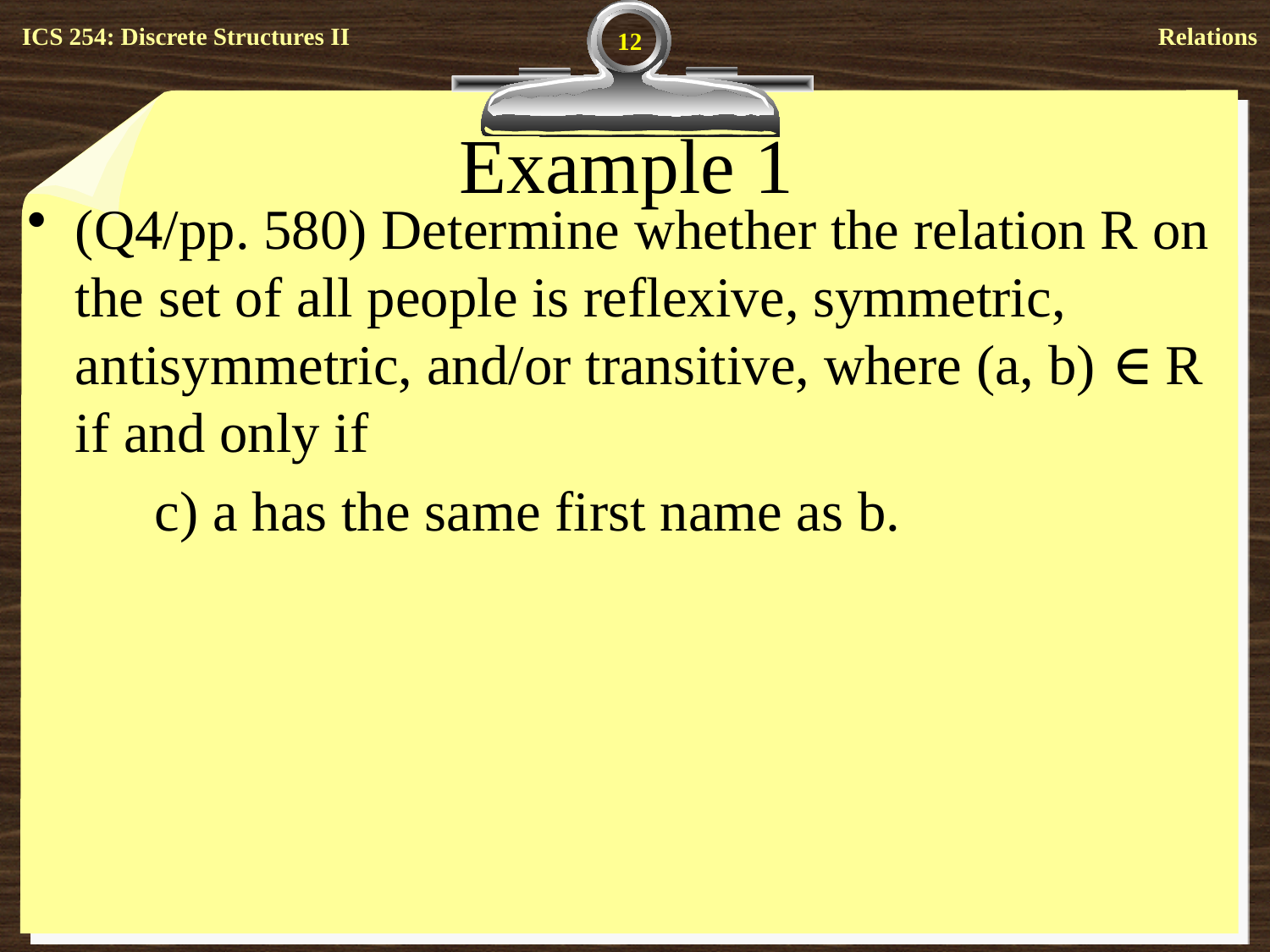

12
# Example 1
(Q4/pp. 580) Determine whether the relation R on the set of all people is reflexive, symmetric, antisymmetric, and/or transitive, where (a, b) ∈ R if and only if
	c) a has the same first name as b.